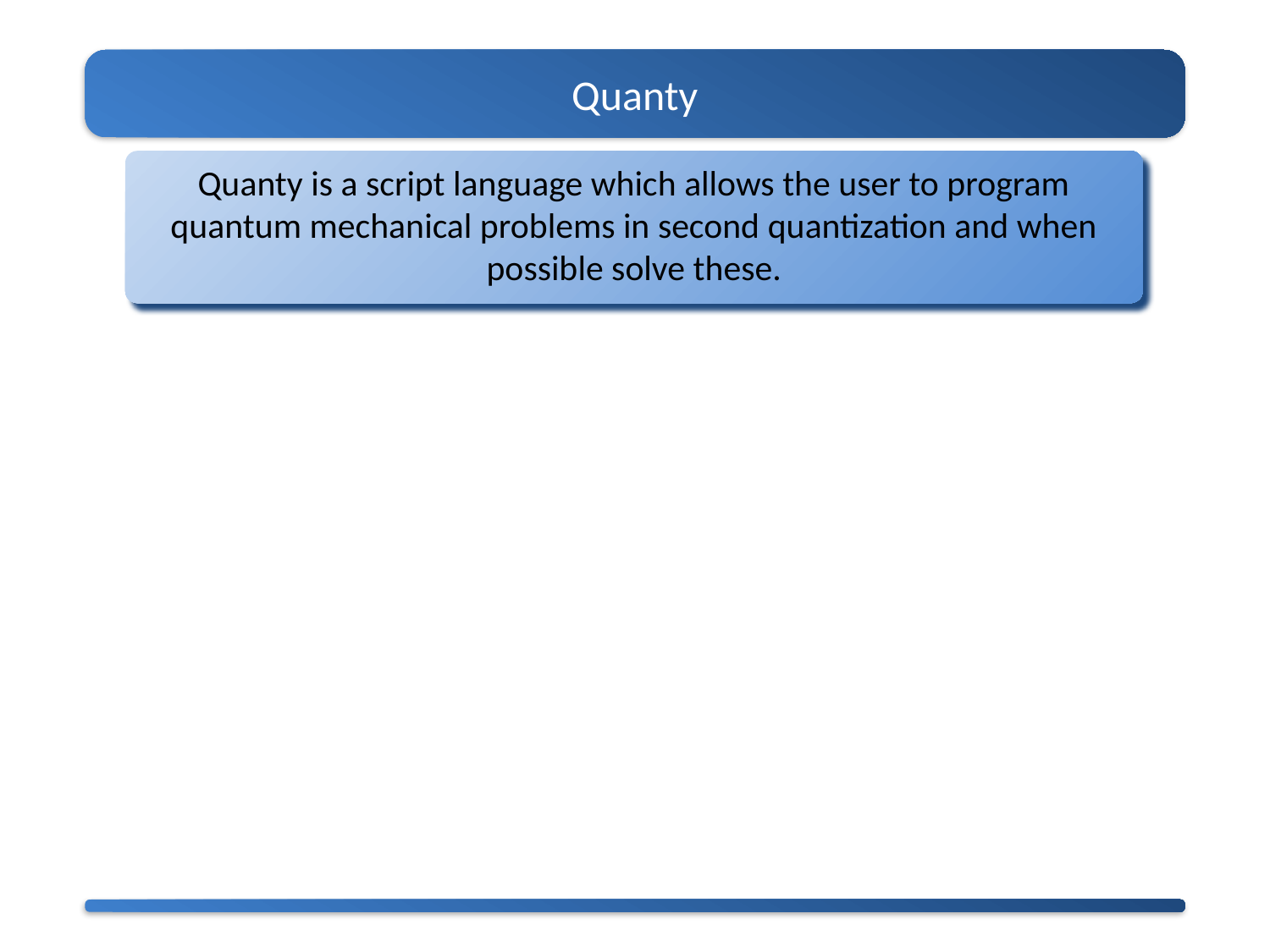

Quanty
Quanty is a script language which allows the user to program quantum mechanical problems in second quantization and when possible solve these.